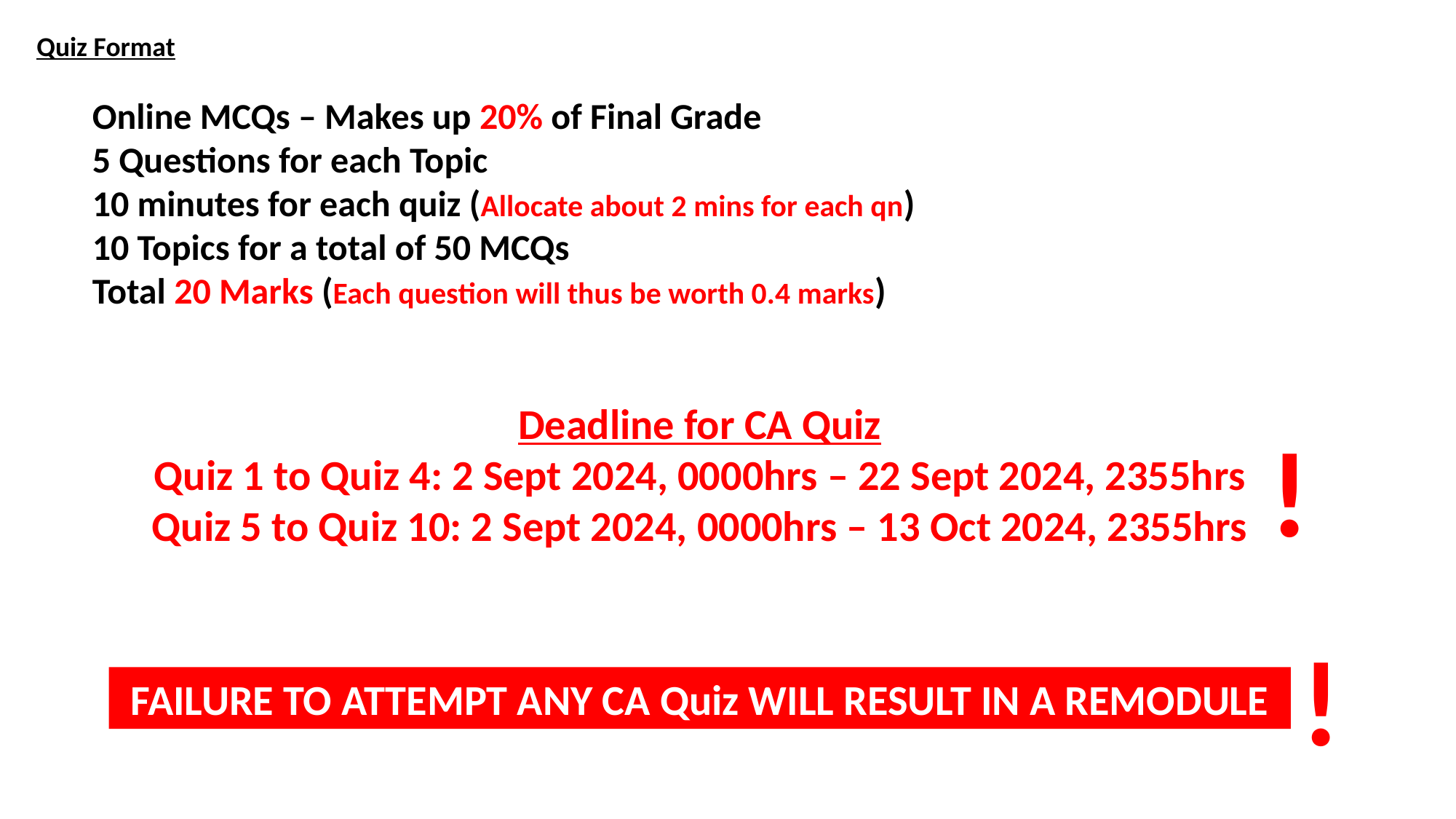

Quiz Format
Online MCQs – Makes up 20% of Final Grade
5 Questions for each Topic
10 minutes for each quiz (Allocate about 2 mins for each qn)
10 Topics for a total of 50 MCQs
Total 20 Marks (Each question will thus be worth 0.4 marks)
Deadline for CA Quiz
Quiz 1 to Quiz 4: 2 Sept 2024, 0000hrs – 22 Sept 2024, 2355hrs
Quiz 5 to Quiz 10: 2 Sept 2024, 0000hrs – 13 Oct 2024, 2355hrs

!
!
FAILURE TO ATTEMPT ANY CA Quiz WILL RESULT IN A REMODULE